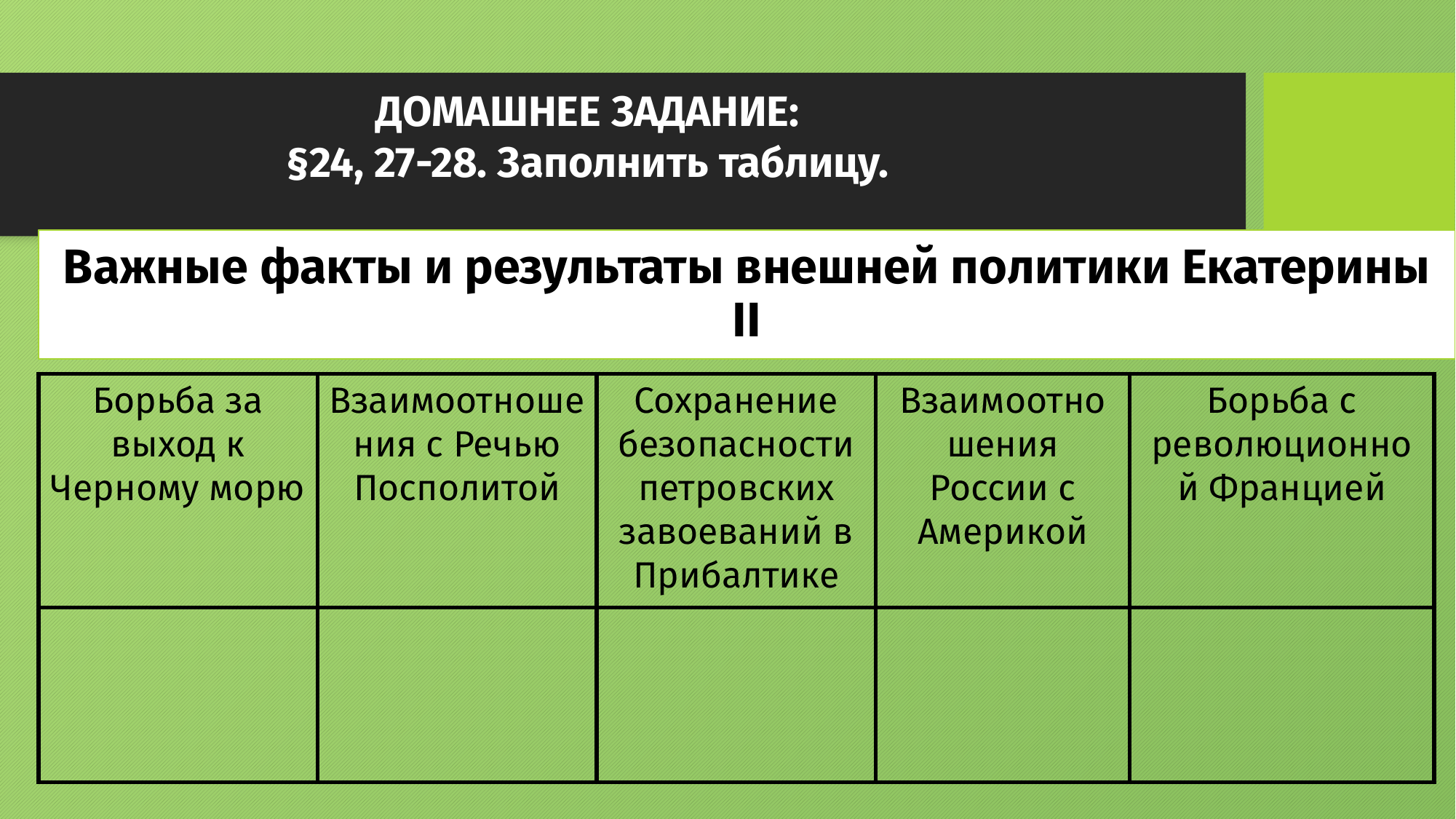

ДОМАШНЕЕ ЗАДАНИЕ:
§24, 27-28. Заполнить таблицу.
# Важные факты и результаты внешней политики Екатерины II
| Борьба за выход к Черному морю | Взаимоотношения с Речью Посполитой | Сохранение безопасности петровских завоеваний в Прибалтике | Взаимоотношения России с Америкой | Борьба с революционной Францией |
| --- | --- | --- | --- | --- |
|  |  |  |  |  |